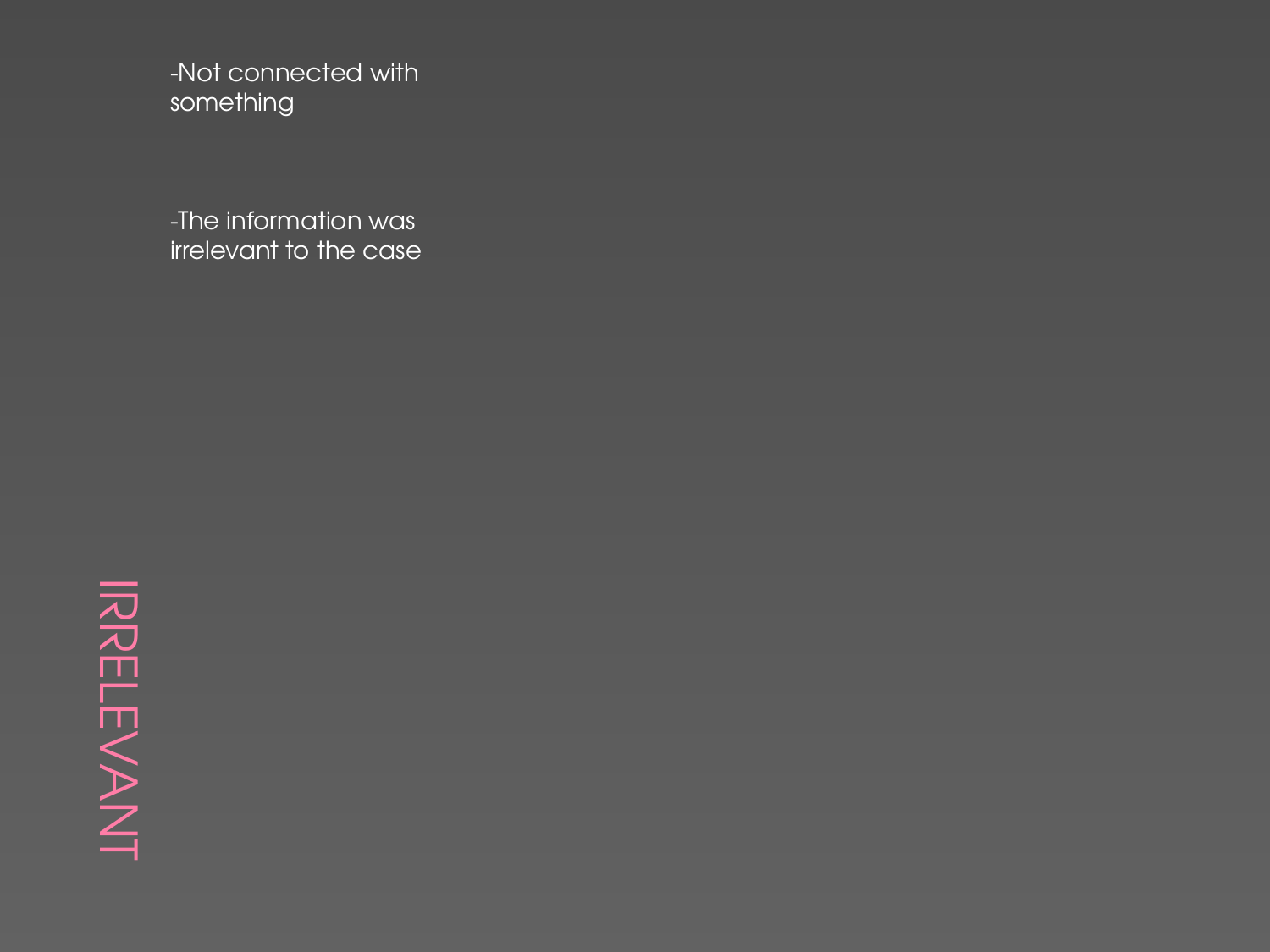

# Irrelevant
-Not connected with something

-The information was irrelevant to the case